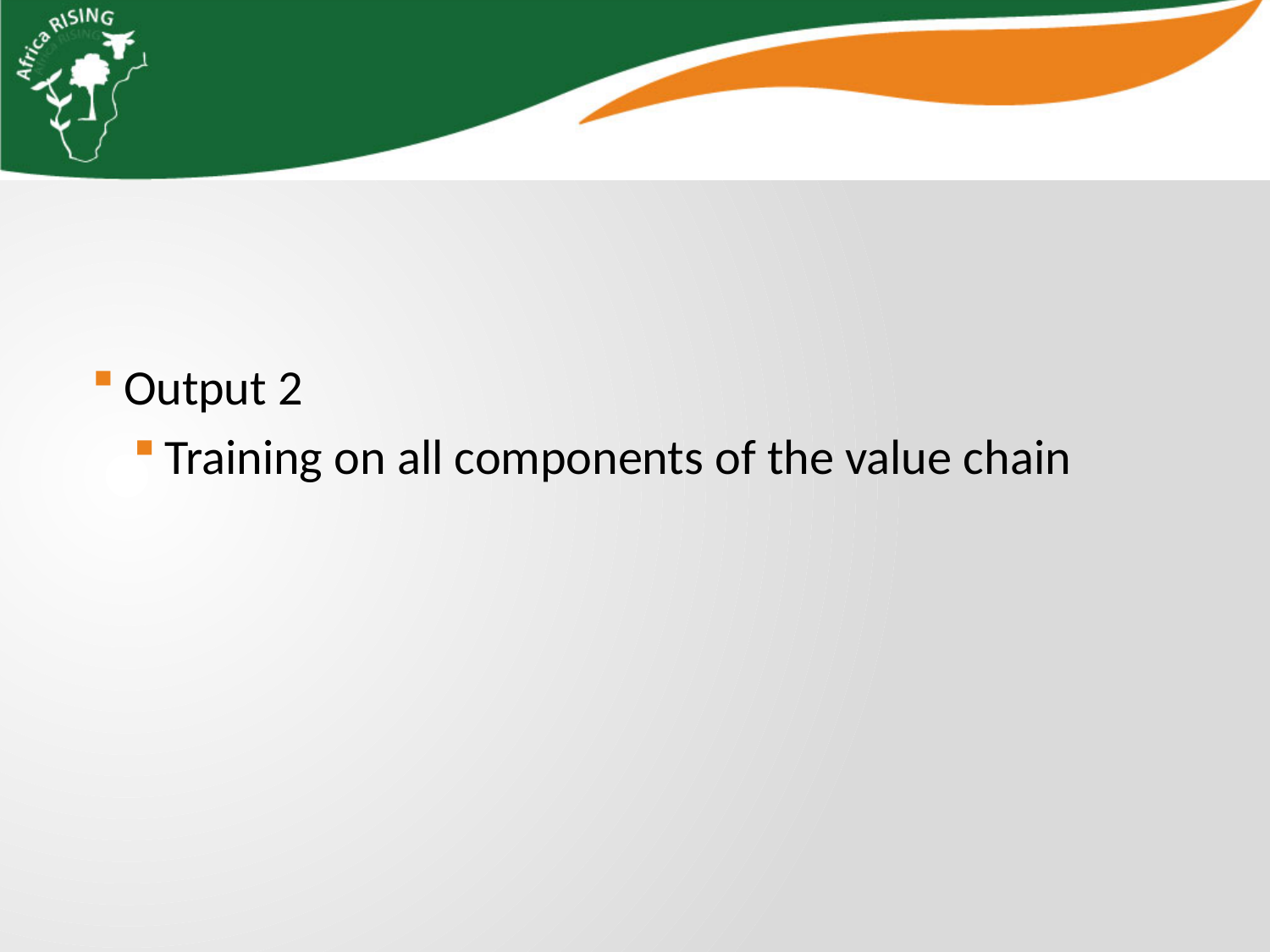

Output 2
Training on all components of the value chain